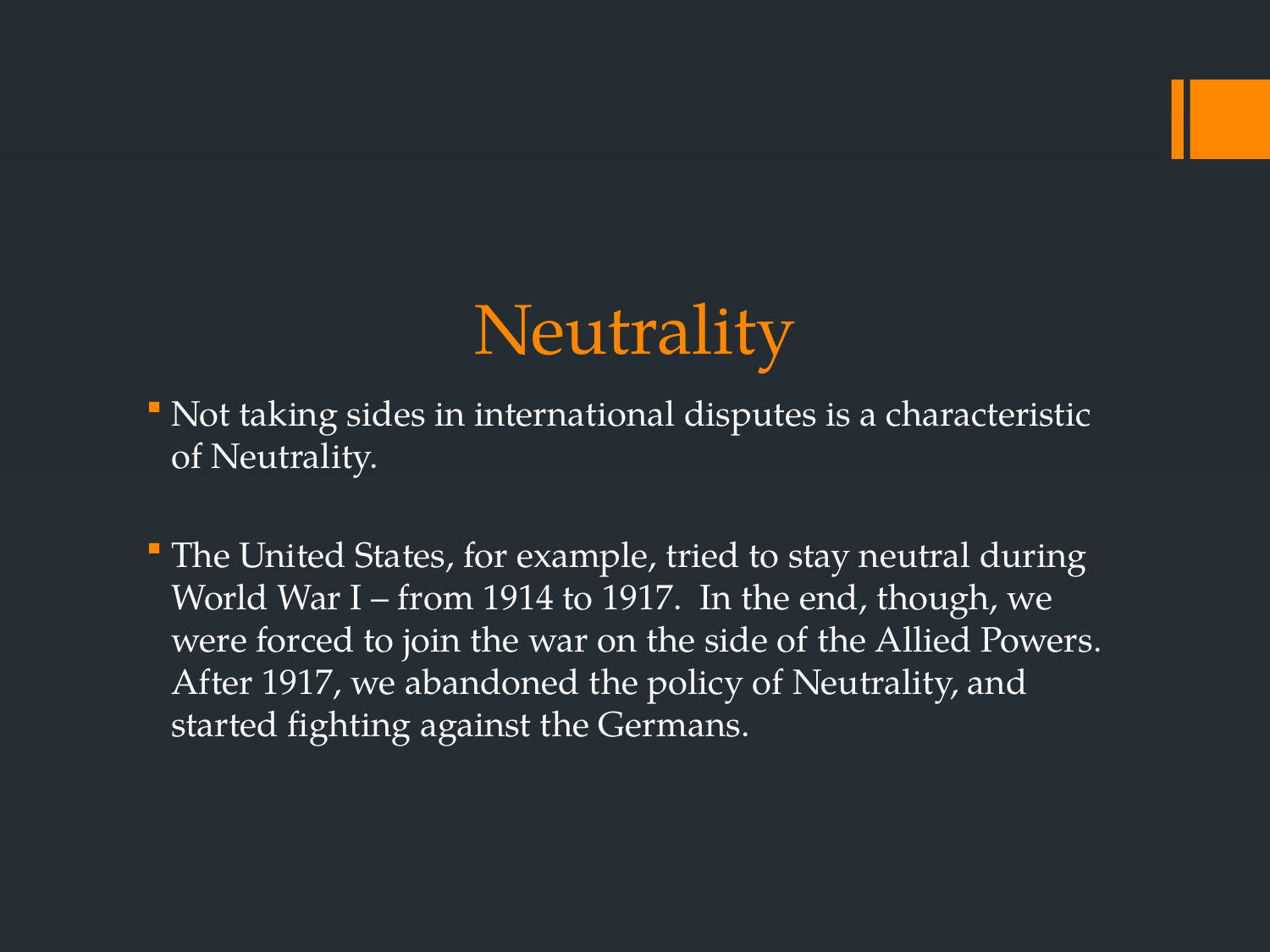

# Neutrality
Not taking sides in international disputes is a characteristic of Neutrality.

The United States, for example, tried to stay neutral during World War I – from 1914 to 1917.  In the end, though, we were forced to join the war on the side of the Allied Powers.  After 1917, we abandoned the policy of Neutrality, and started fighting against the Germans.